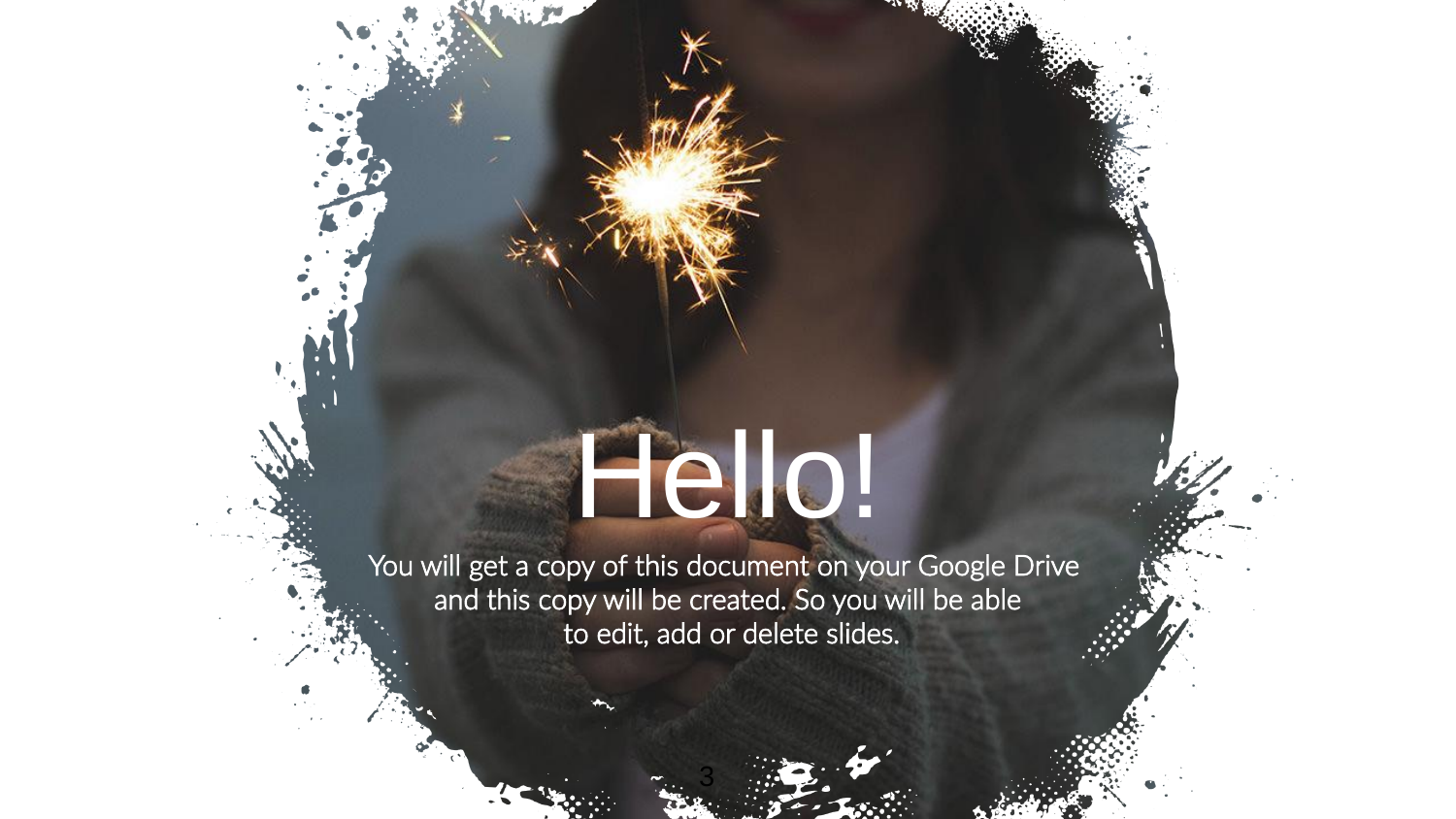

Hello!
You will get a copy of this document on your Google Drive
and this copy will be created. So you will be able
 to edit, add or delete slides.
3